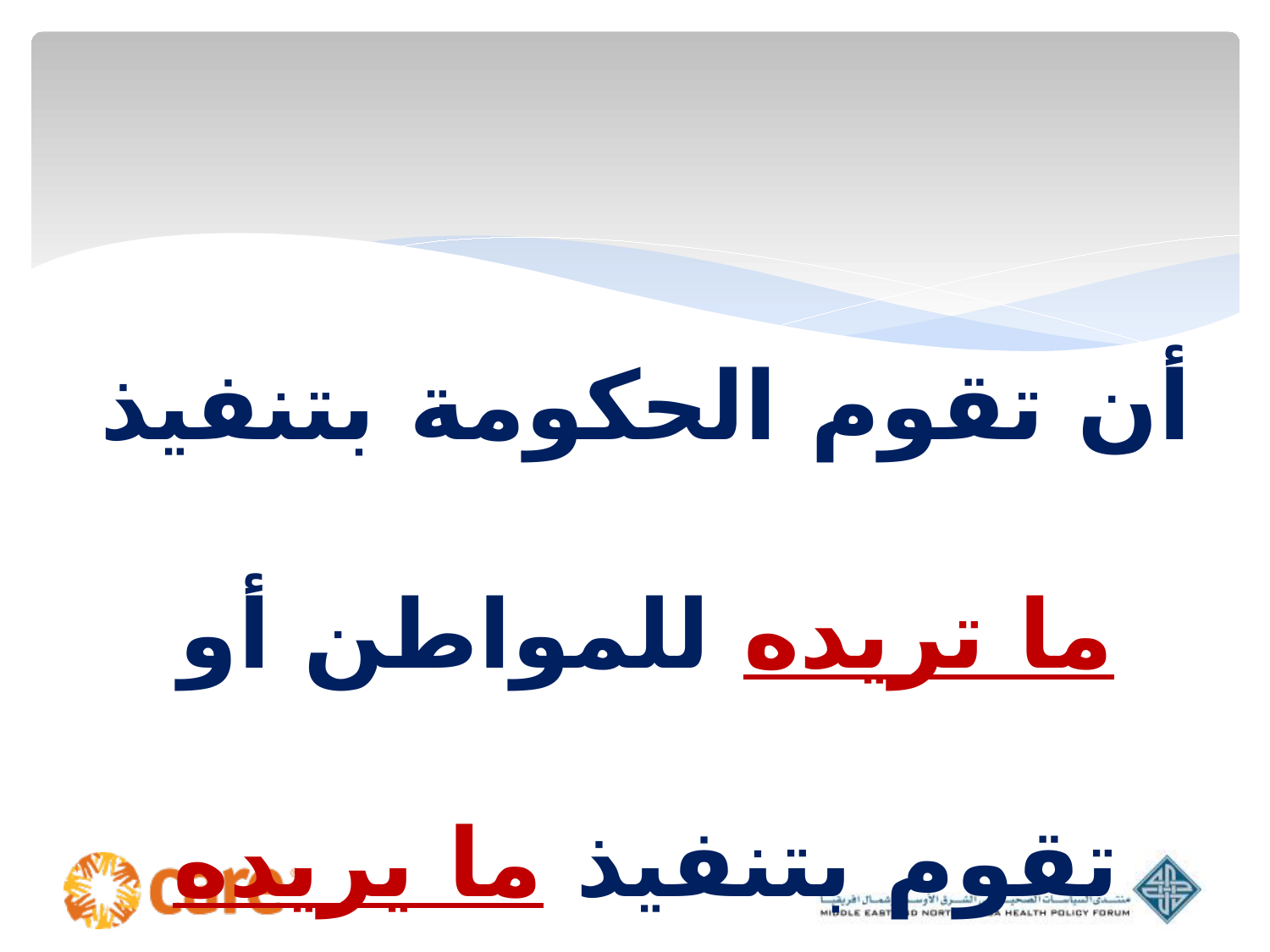

أن تقوم الحكومة بتنفيذ ما تريده للمواطن أو تقوم بتنفيذ ما يريده المواطن